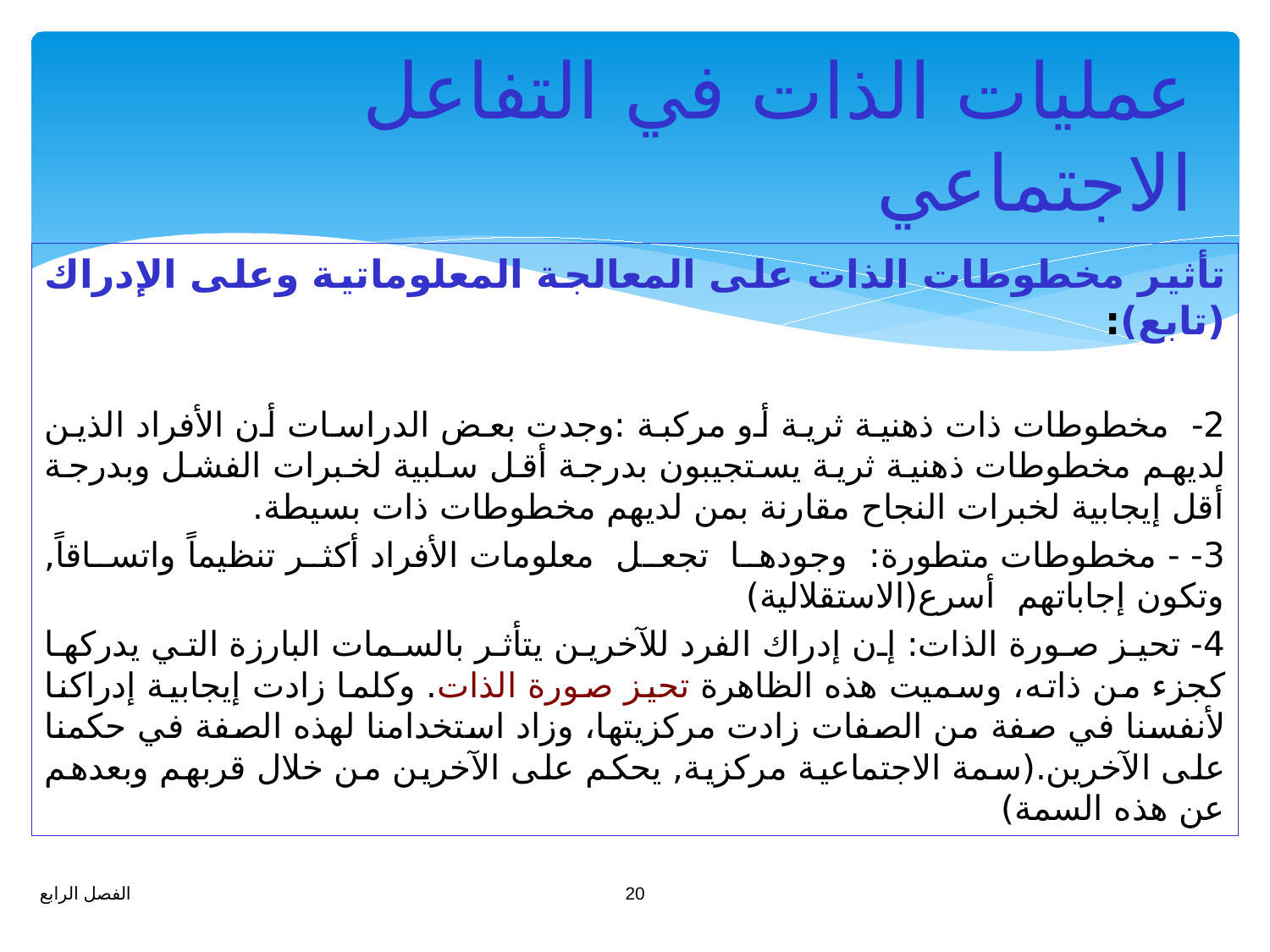

# عمليات الذات في التفاعل الاجتماعي
تأثير مخطوطات الذات على المعالجة المعلوماتية وعلى الإدراك (تابع):

2-  مخطوطات ذات ذهنية ثرية أو مركبة :وجدت بعض الدراسات أن الأفراد الذين لديهم مخطوطات ذهنية ثرية يستجيبون بدرجة أقل سلبية لخبرات الفشل وبدرجة أقل إيجابية لخبرات النجاح مقارنة بمن لديهم مخطوطات ذات بسيطة.
3- - مخطوطات متطورة:  وجودها  تجعل  معلومات الأفراد أكثر تنظيماً واتساقاً, وتكون إجاباتهم  أسرع(الاستقلالية)
4- تحيز صورة الذات: إن إدراك الفرد للآخرين يتأثر بالسمات البارزة التي يدركها كجزء من ذاته، وسميت هذه الظاهرة تحيز صورة الذات. وكلما زادت إيجابية إدراكنا لأنفسنا في صفة من الصفات زادت مركزيتها، وزاد استخدامنا لهذه الصفة في حكمنا على الآخرين.(سمة الاجتماعية مركزية, يحكم على الآخرين من خلال قربهم وبعدهم عن هذه السمة)
20
الفصل الرابع